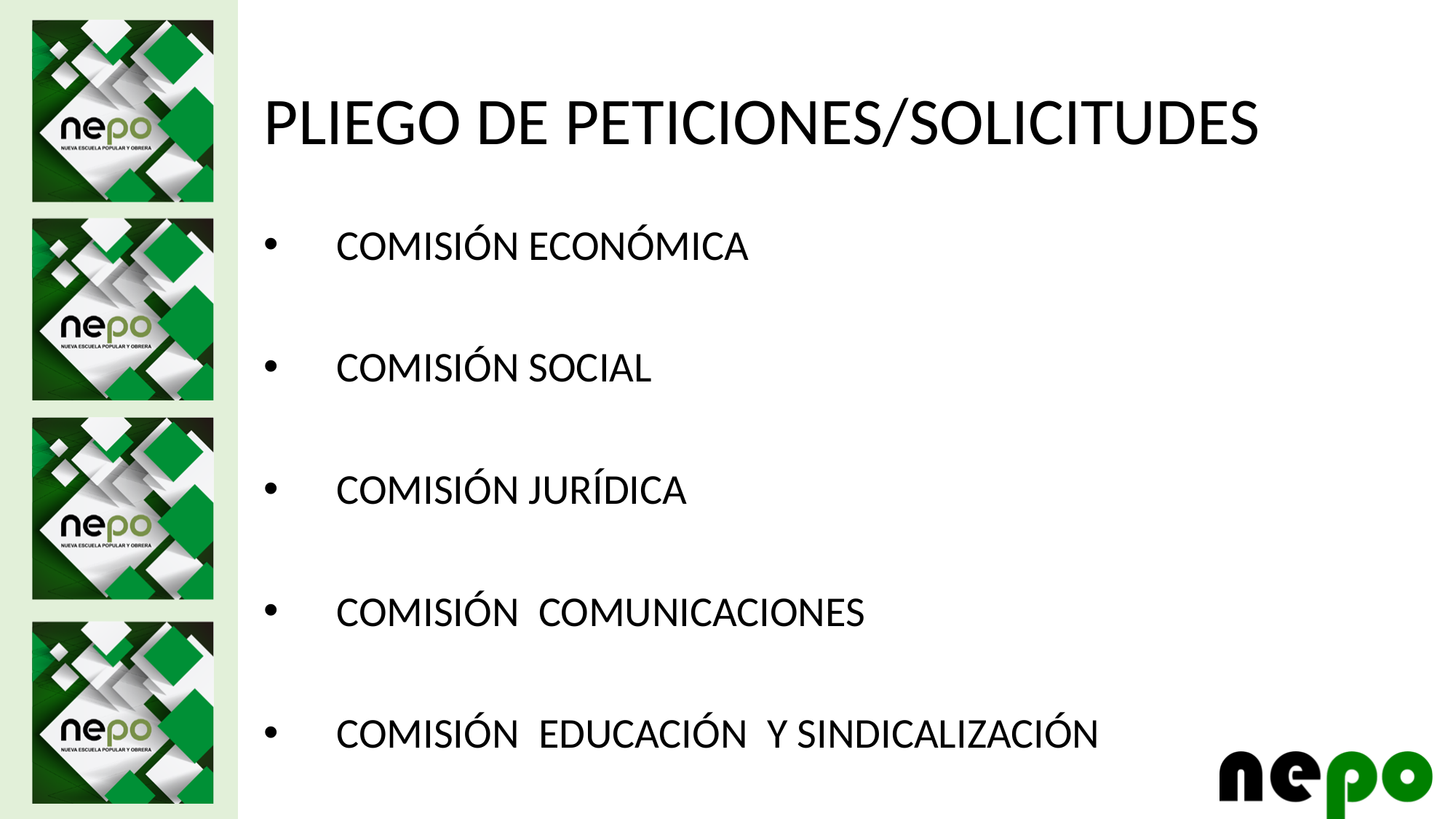

# PLIEGO DE PETICIONES/SOLICITUDES
COMISIÓN ECONÓMICA

COMISIÓN SOCIAL

COMISIÓN JURÍDICA

COMISIÓN  COMUNICACIONES

COMISIÓN  EDUCACIÓN  Y SINDICALIZACIÓN